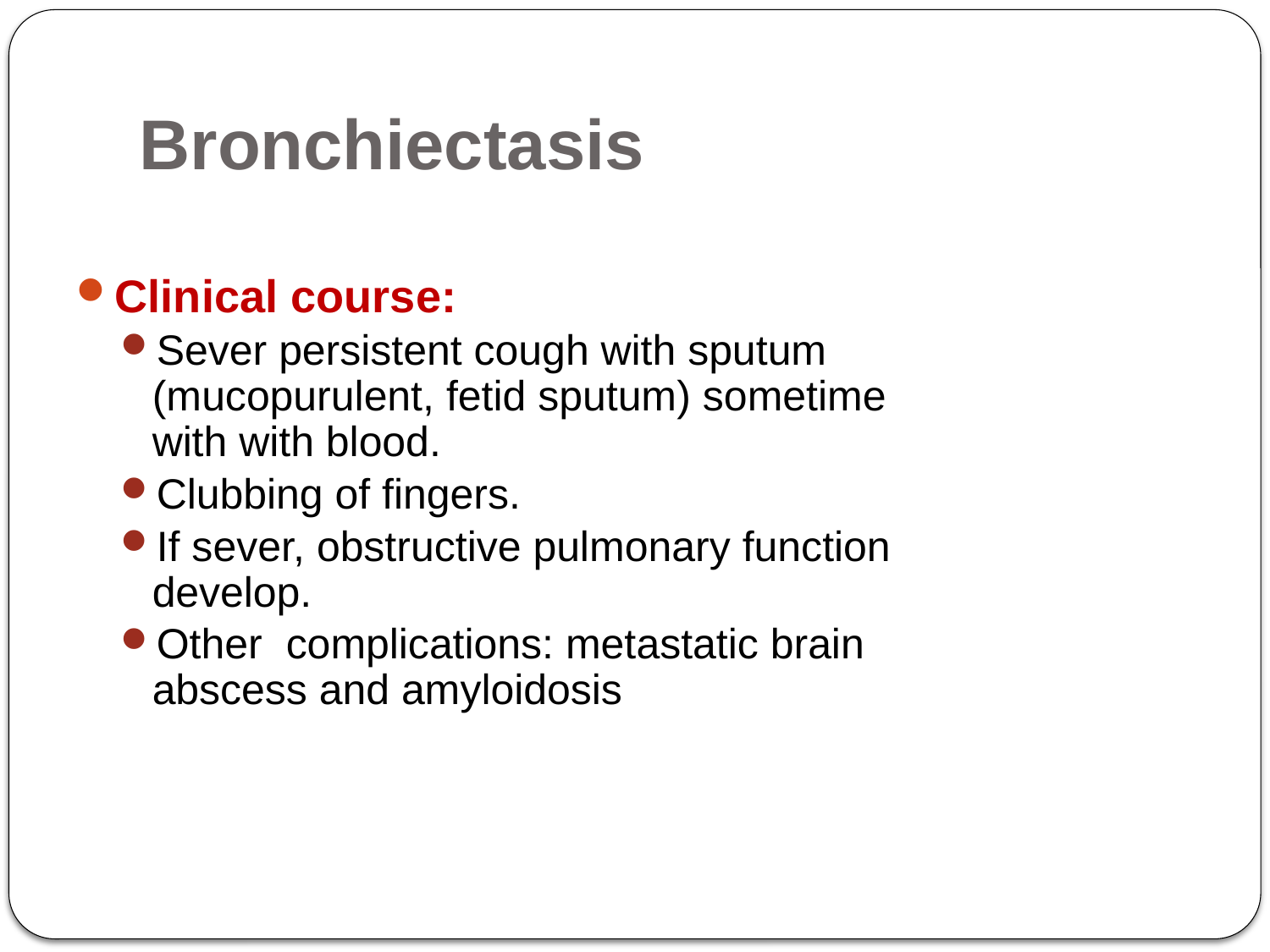

# Bronchiectasis
Clinical course:
Sever persistent cough with sputum (mucopurulent, fetid sputum) sometime with with blood.
Clubbing of fingers.
If sever, obstructive pulmonary function develop.
Other  complications: metastatic brain abscess and amyloidosis